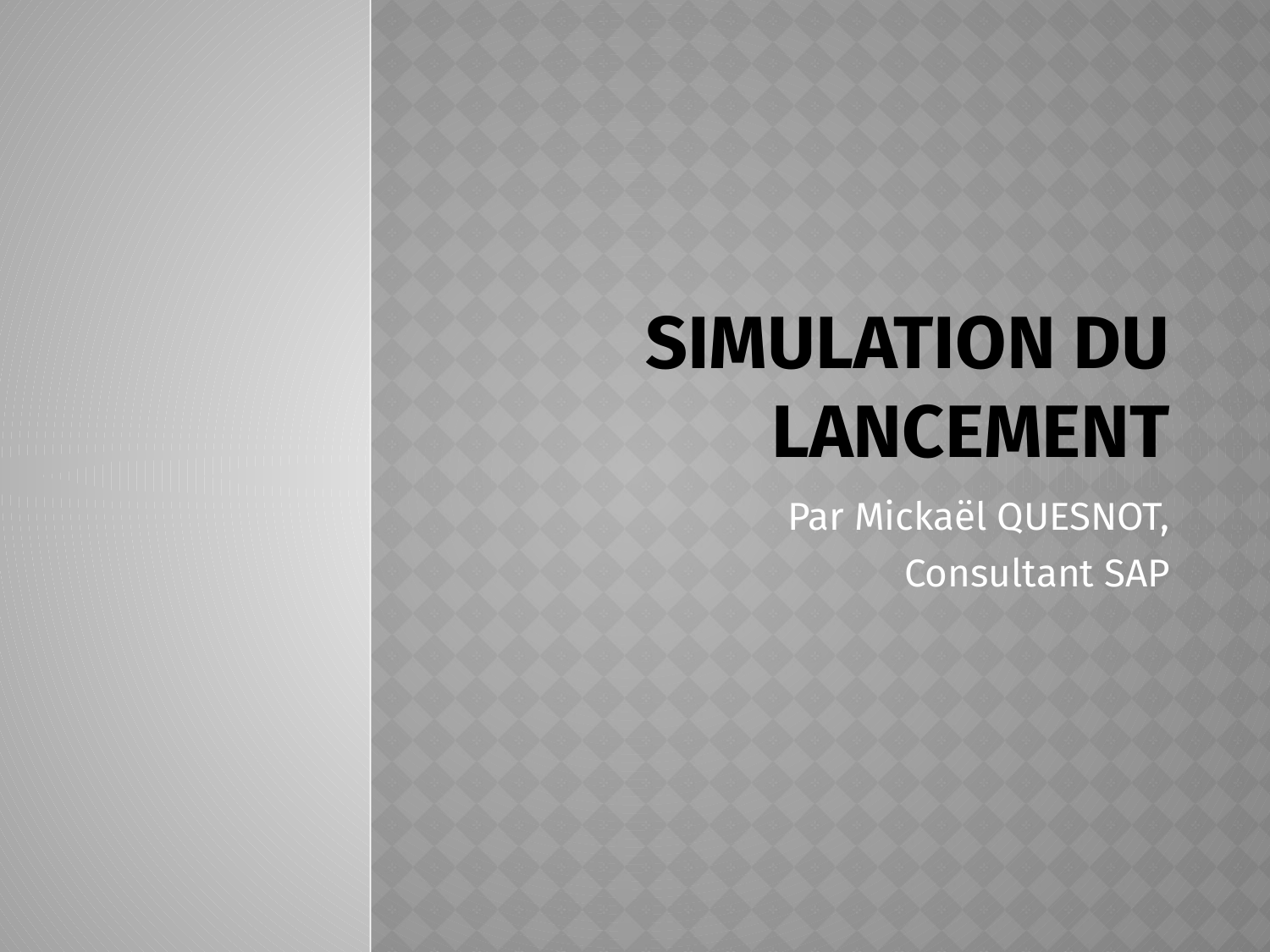

# Simulation du lancement
Par Mickaël QUESNOT,
Consultant SAP